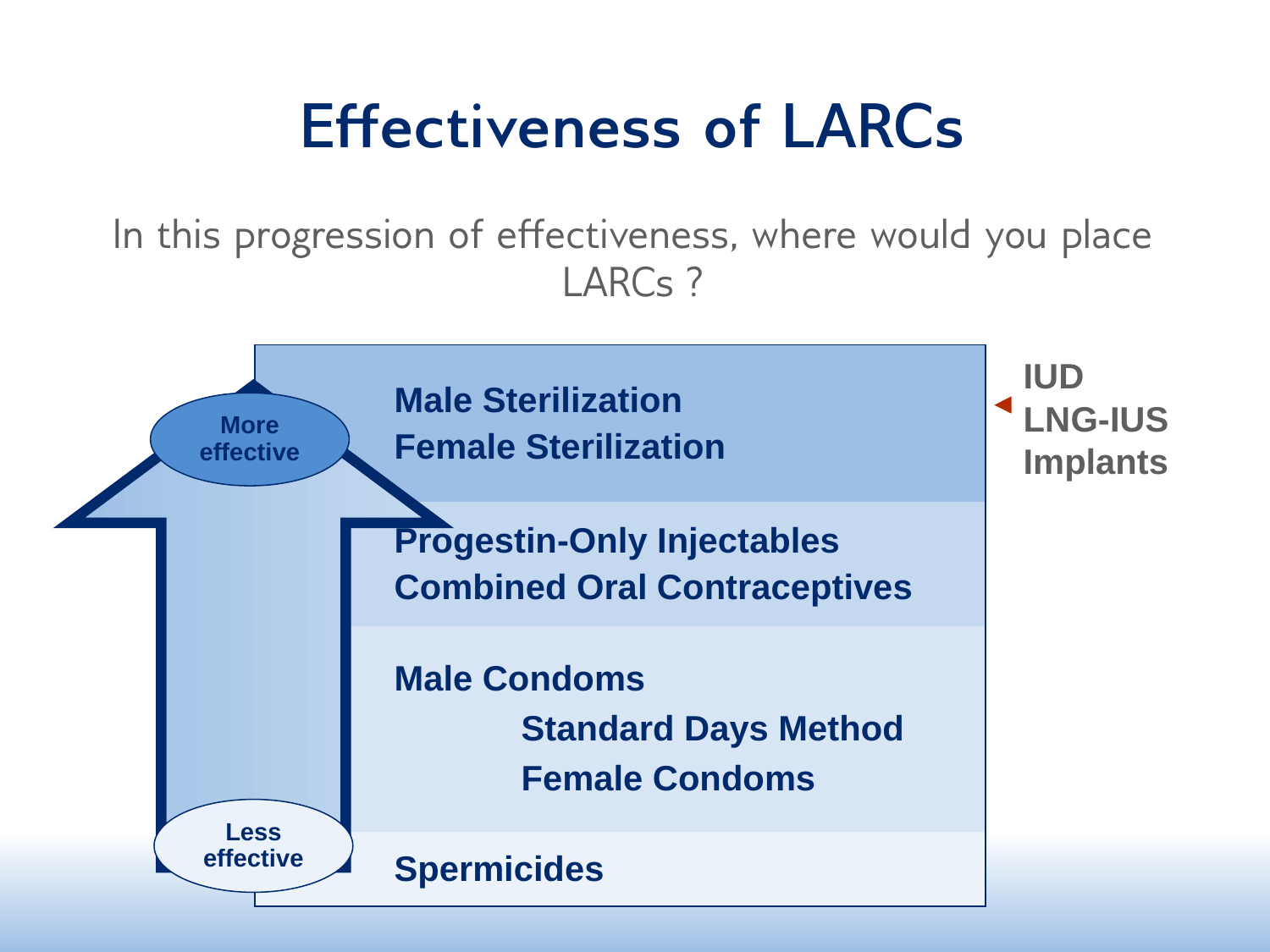

Effectiveness of LARCs
In this progression of effectiveness, where would you place LARCs ?
| Male Sterilization Female Sterilization |
| --- |
| Progestin-Only Injectables Combined Oral Contraceptives |
| Male Condoms Standard Days Method Female Condoms |
| Spermicides |
IUD
LNG-IUS
Implants

More effective

More effective
Less effective
Less
effective